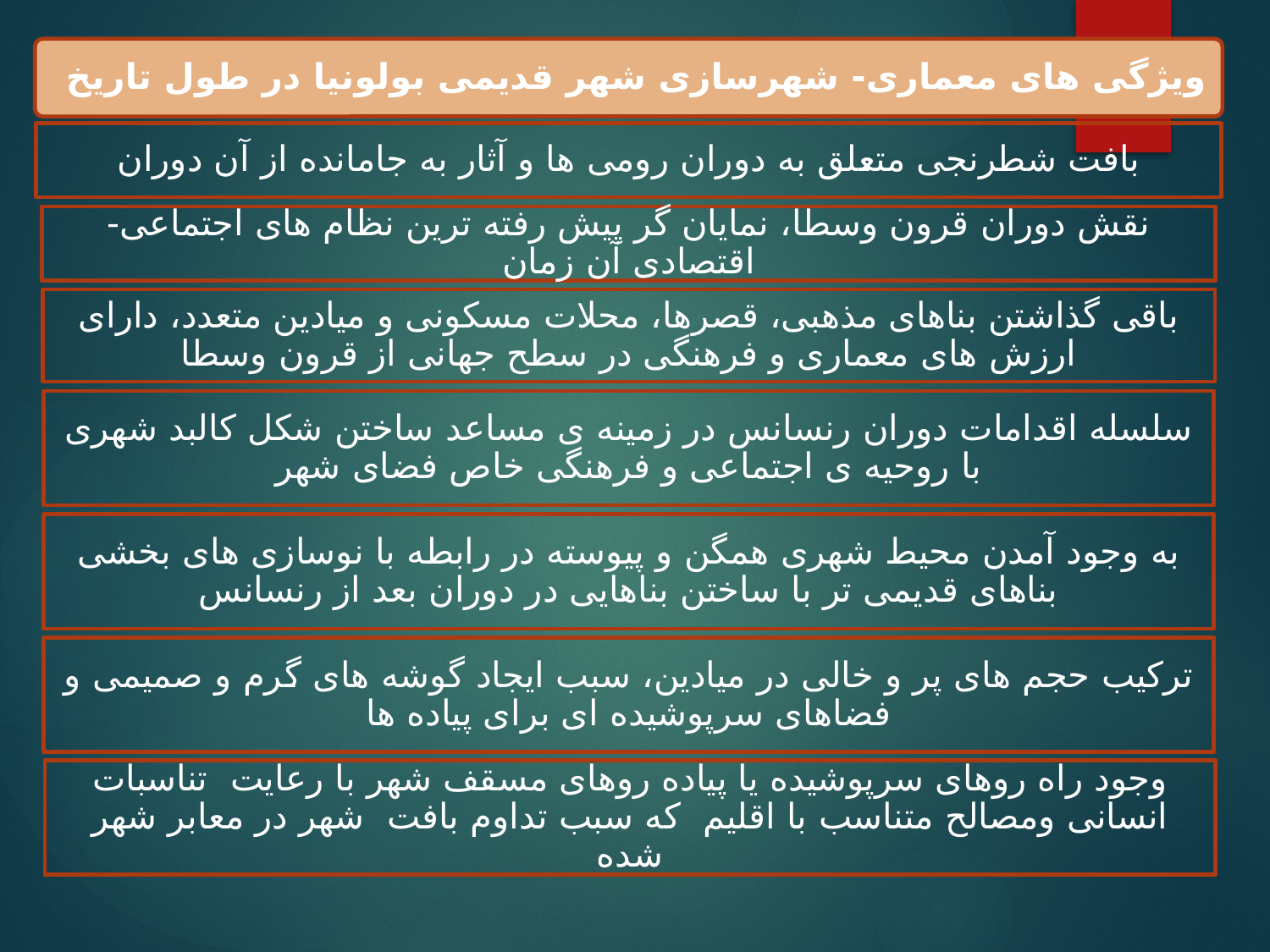

ویژگی های معماری- شهرسازی شهر قدیمی بولونیا در طول تاریخ
بافت شطرنجی متعلق به دوران رومی ها و آثار به جامانده از آن دوران
نقش دوران قرون وسطا، نمایان گر پیش رفته ترین نظام های اجتماعی- اقتصادی آن زمان
باقی گذاشتن بناهای مذهبی، قصرها، محلات مسکونی و میادین متعدد، دارای ارزش های معماری و فرهنگی در سطح جهانی از قرون وسطا
سلسله اقدامات دوران رنسانس در زمینه ی مساعد ساختن شکل کالبد شهری با روحیه ی اجتماعی و فرهنگی خاص فضای شهر
به وجود آمدن محیط شهری همگن و پیوسته در رابطه با نوسازی های بخشی بناهای قدیمی تر با ساختن بناهایی در دوران بعد از رنسانس
ترکیب حجم های پر و خالی در میادین، سبب ایجاد گوشه های گرم و صمیمی و فضاهای سرپوشیده ای برای پیاده ها
وجود راه روهای سرپوشیده یا پیاده روهای مسقف شهر با رعایت  تناسبات انسانی ومصالح متناسب با اقلیم  که سبب تداوم بافت  شهر در معابر شهر شده